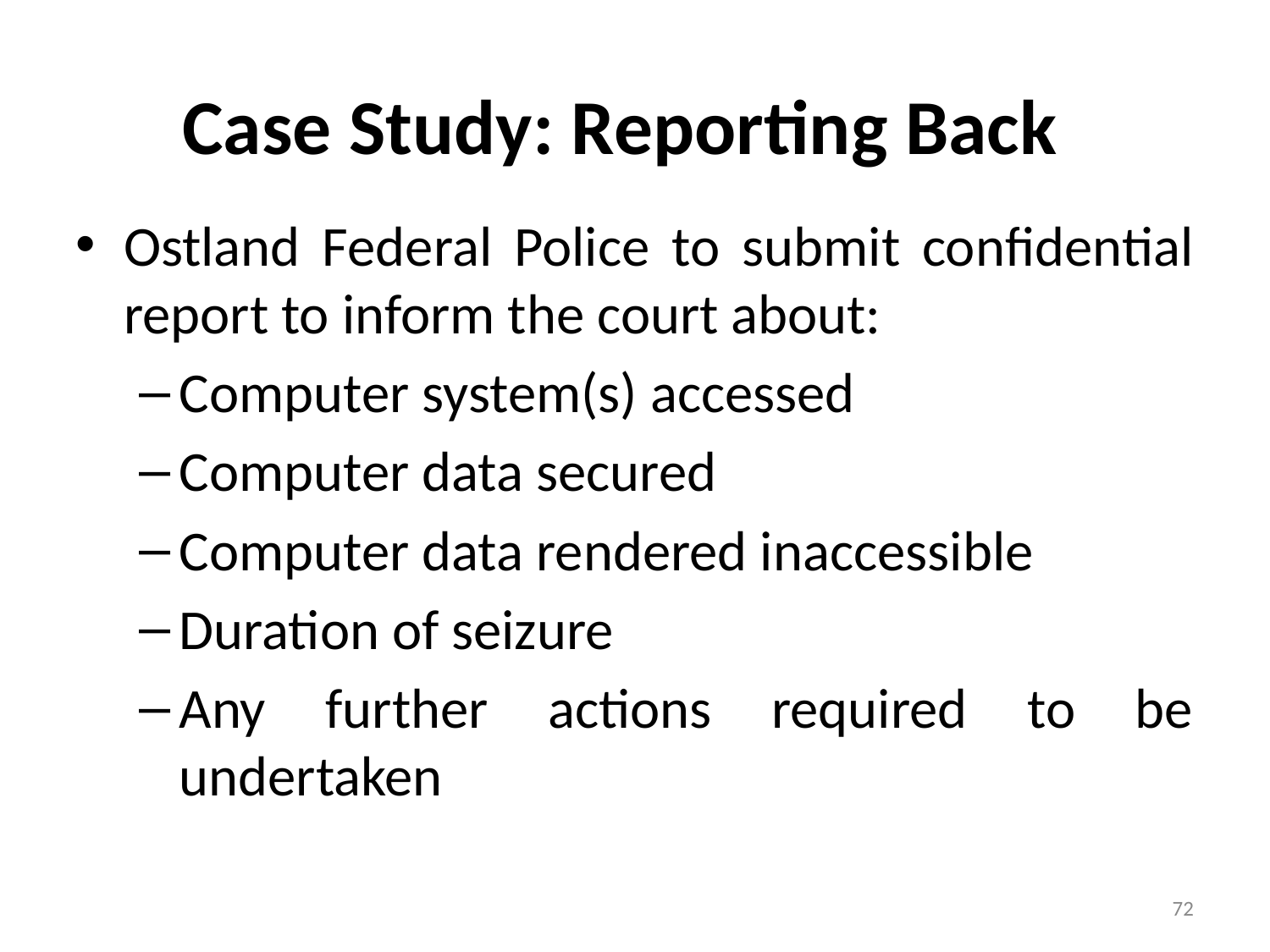

# Case Study: Reporting Back

Ostland Federal Police to submit confidential report to inform the court about:
Computer system(s) accessed
Computer data secured
Computer data rendered inaccessible
Duration of seizure
Any further actions required to be undertaken
72